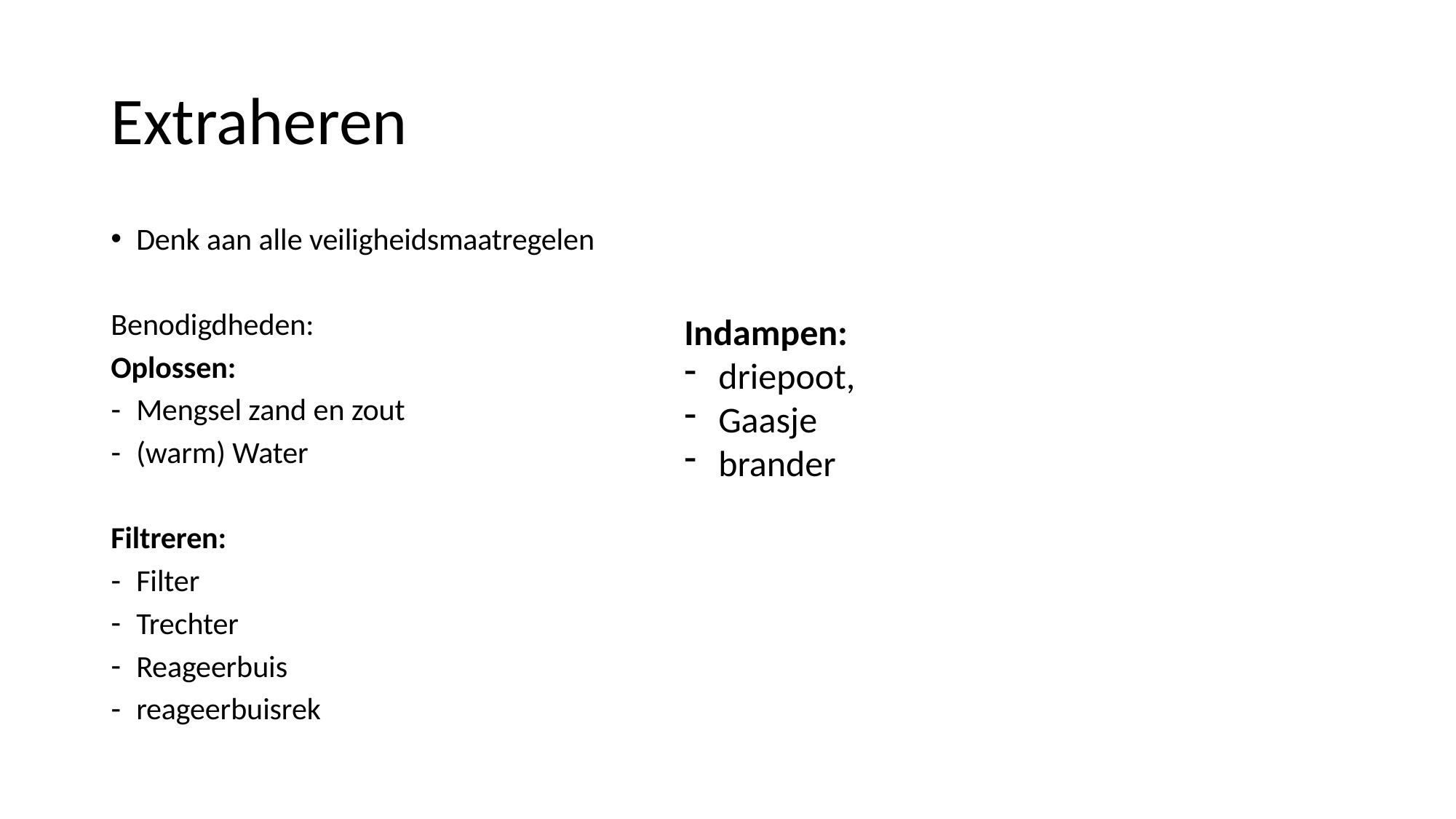

# Extraheren
Denk aan alle veiligheidsmaatregelen

Benodigdheden:
Oplossen:
Mengsel zand en zout
(warm) Water

Filtreren:
Filter
Trechter
Reageerbuis
reageerbuisrek

Indampen:
driepoot,
Gaasje
brander